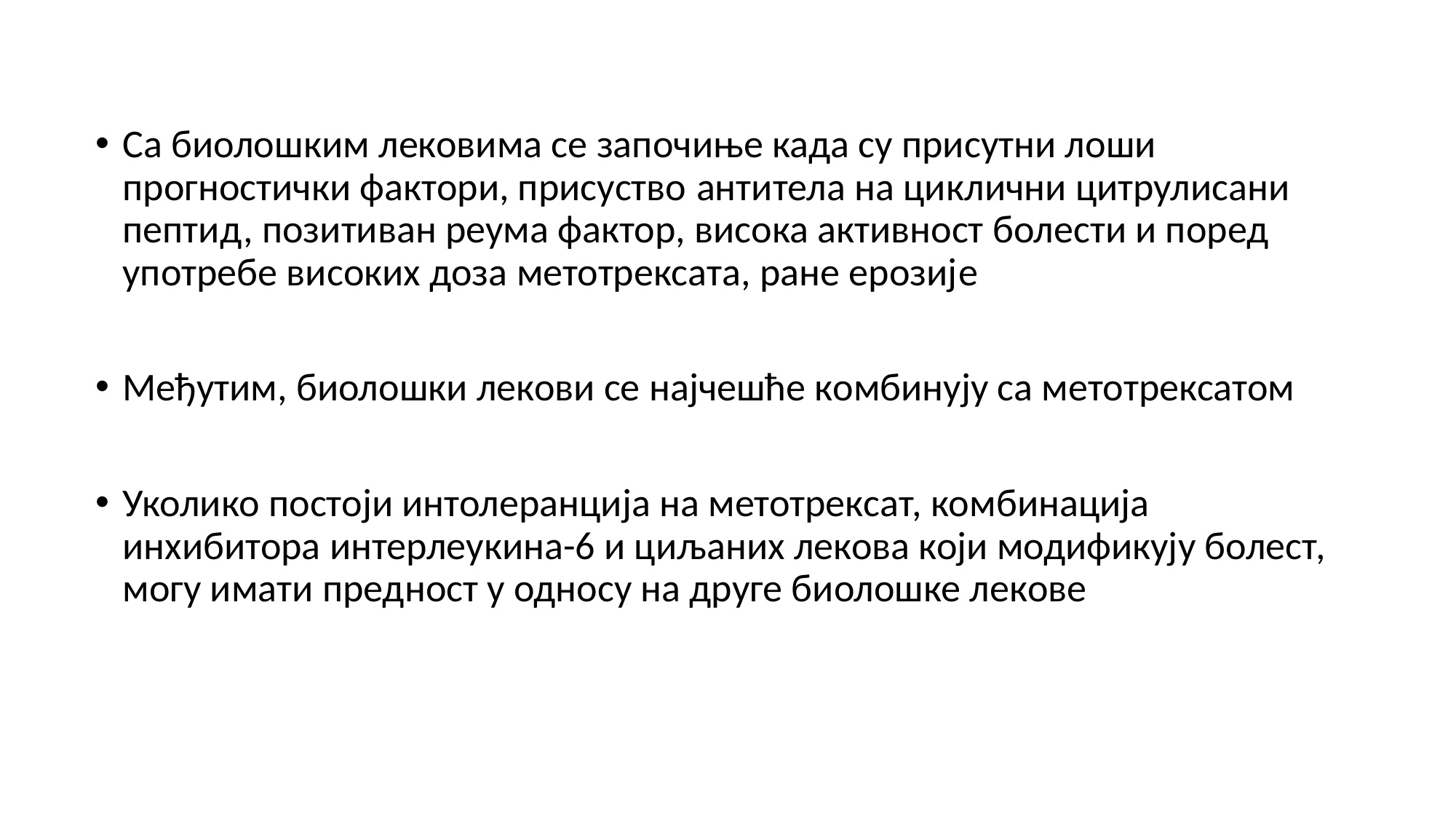

Са биолошким лековима се започиње када су присутни лоши прогностички фактори, присуство антитела на циклични цитрулисани пептид, позитиван реума фактор, висока активност болести и поред употребе високих доза метотрексата, ране ерозије

Међутим, биолошки лекови се најчешће комбинују са метотрексатом

Уколико постоји интолеранција на метотрексат, комбинација инхибитора интерлеукина-6 и циљаних лекова који модификују болест, могу имати предност у односу на друге биолошке лекове